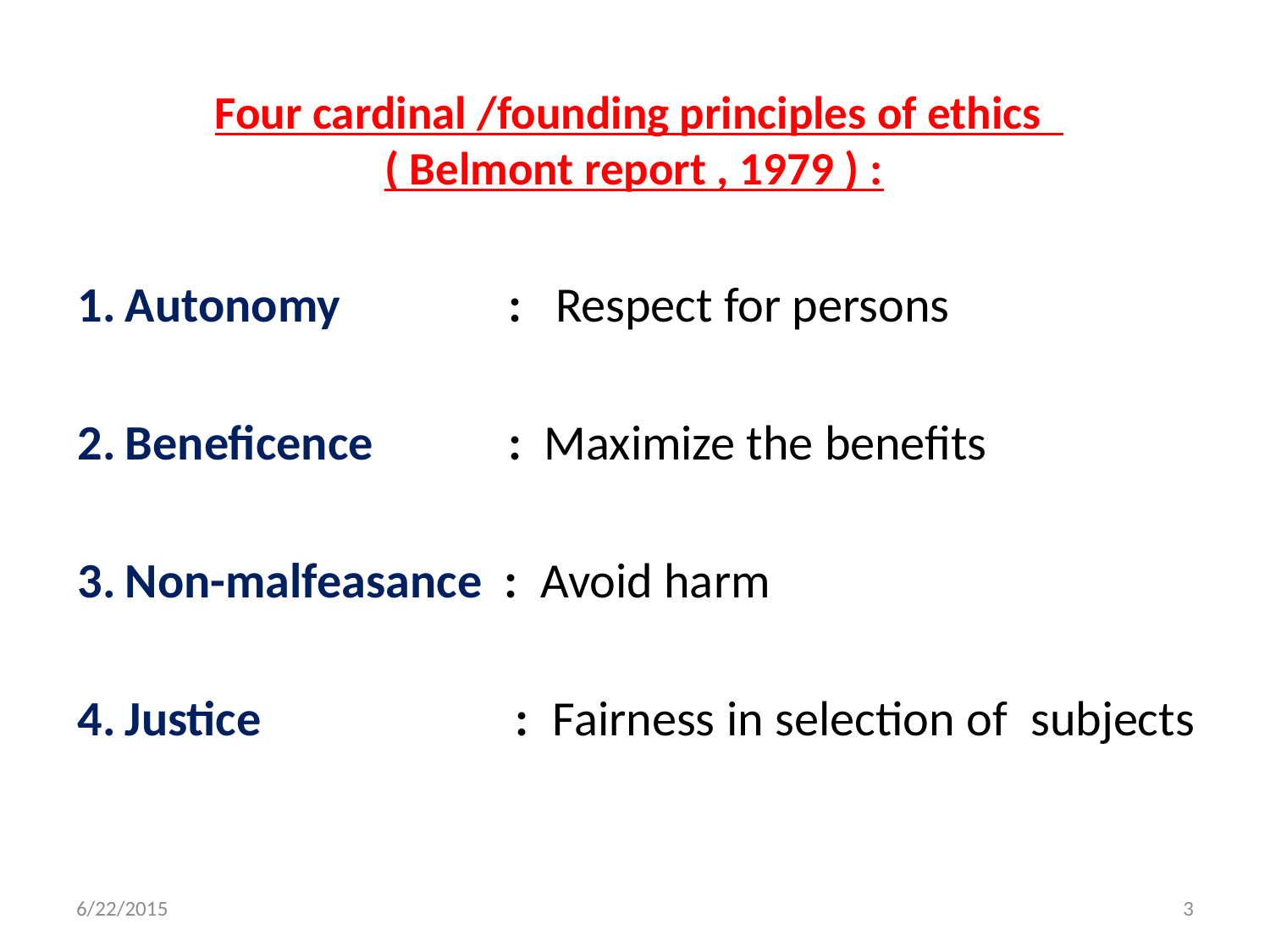

# Four cardinal /founding principles of ethics ( Belmont report , 1979 ) :
Autonomy               :   Respect for persons

Beneficence            :  Maximize the benefits

Non-malfeasance  :  Avoid harm

Justice                      :  Fairness in selection of  subjects

6/22/2015
3